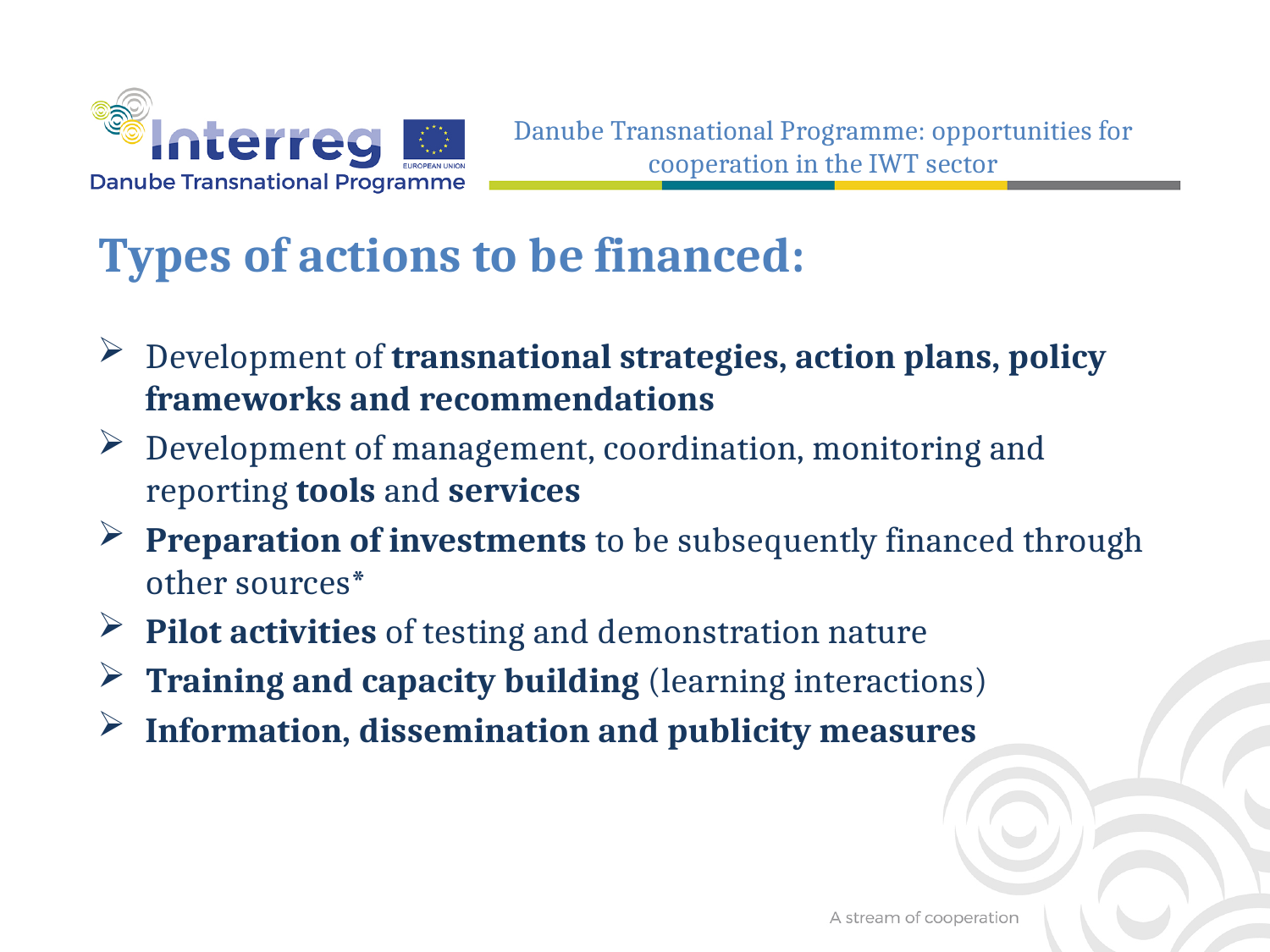

Danube Transnational Programme: opportunities for cooperation in the IWT sector
Types of actions to be financed:

Development of transnational strategies, action plans, policy frameworks and recommendations
Development of management, coordination, monitoring and reporting tools and services
Preparation of investments to be subsequently financed through other sources*
Pilot activities of testing and demonstration nature
Training and capacity building (learning interactions)
Information, dissemination and publicity measures